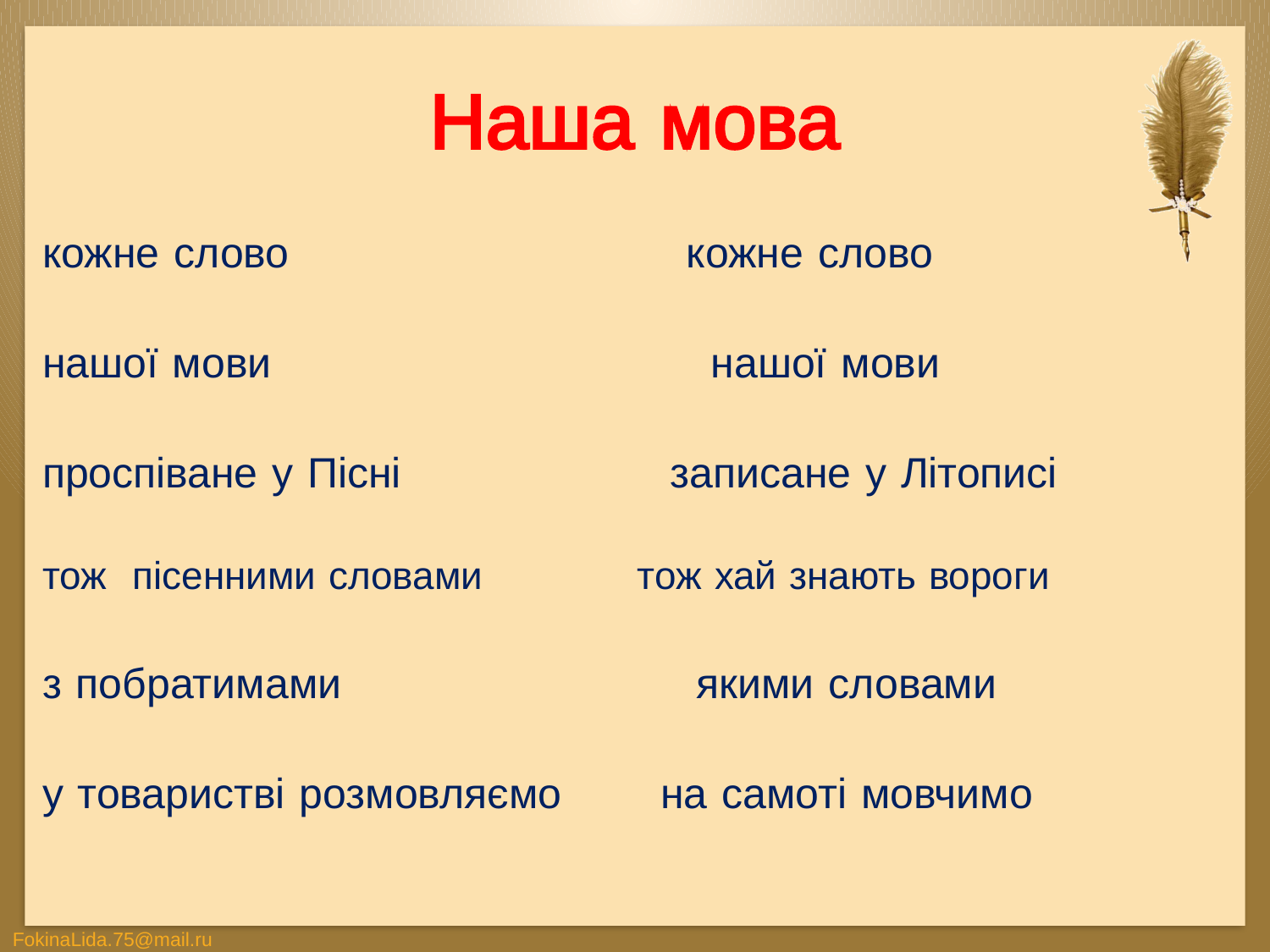

# Наша мова
кожне слово                            кожне слово
нашої мови                               нашої мови
проспіване у Пісні                   записане у Літописі
тож  пісенними словами            тож хай знають вороги
з побратимами                         якими словами
у товаристві розмовляємо       на самоті мовчимо